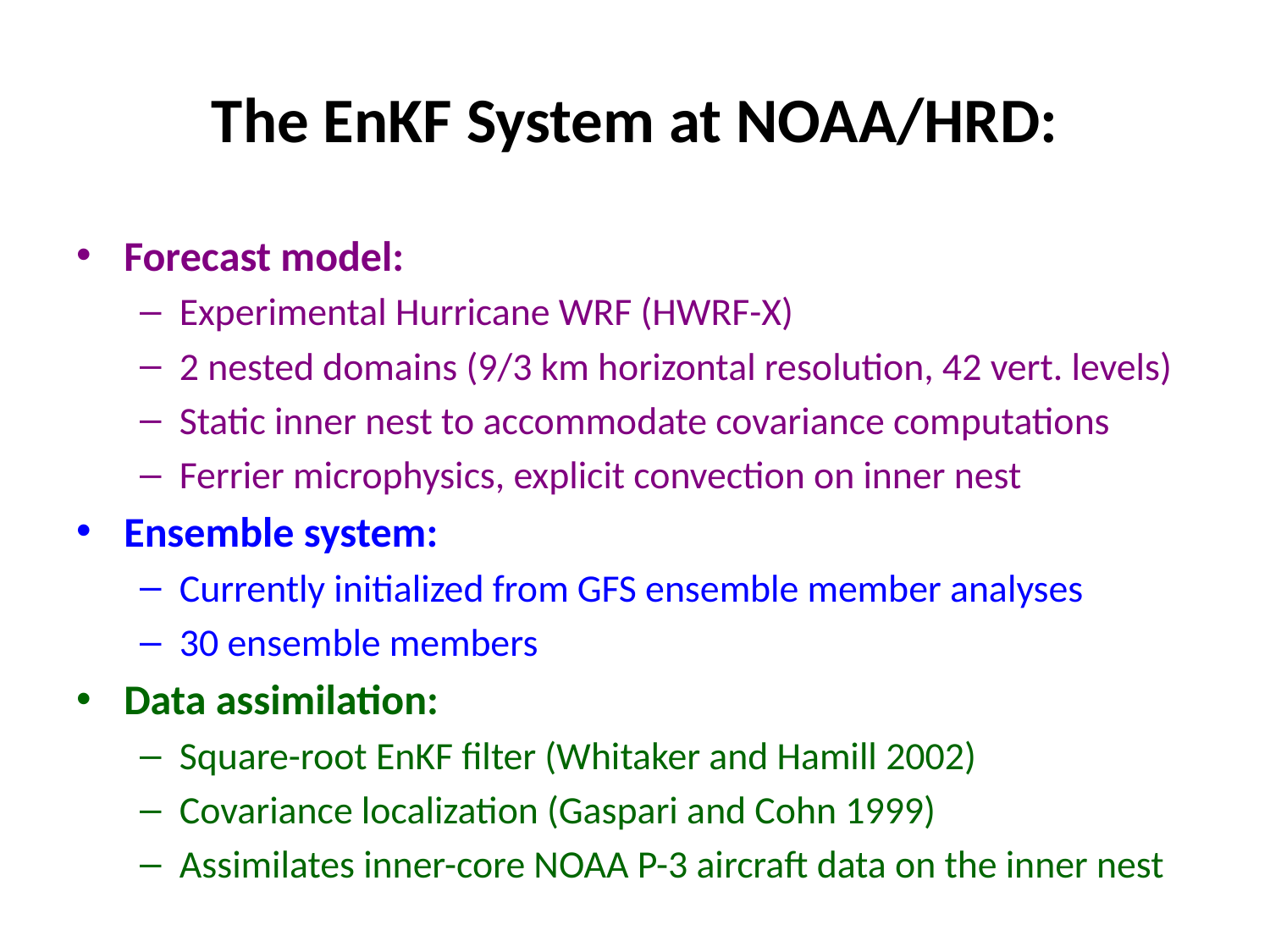

The EnKF System at NOAA/HRD:
Forecast model:
Experimental Hurricane WRF (HWRF-X)
2 nested domains (9/3 km horizontal resolution, 42 vert. levels)
Static inner nest to accommodate covariance computations
Ferrier microphysics, explicit convection on inner nest
Ensemble system:
Currently initialized from GFS ensemble member analyses
30 ensemble members
Data assimilation:
Square-root EnKF filter (Whitaker and Hamill 2002)
Covariance localization (Gaspari and Cohn 1999)
Assimilates inner-core NOAA P-3 aircraft data on the inner nest